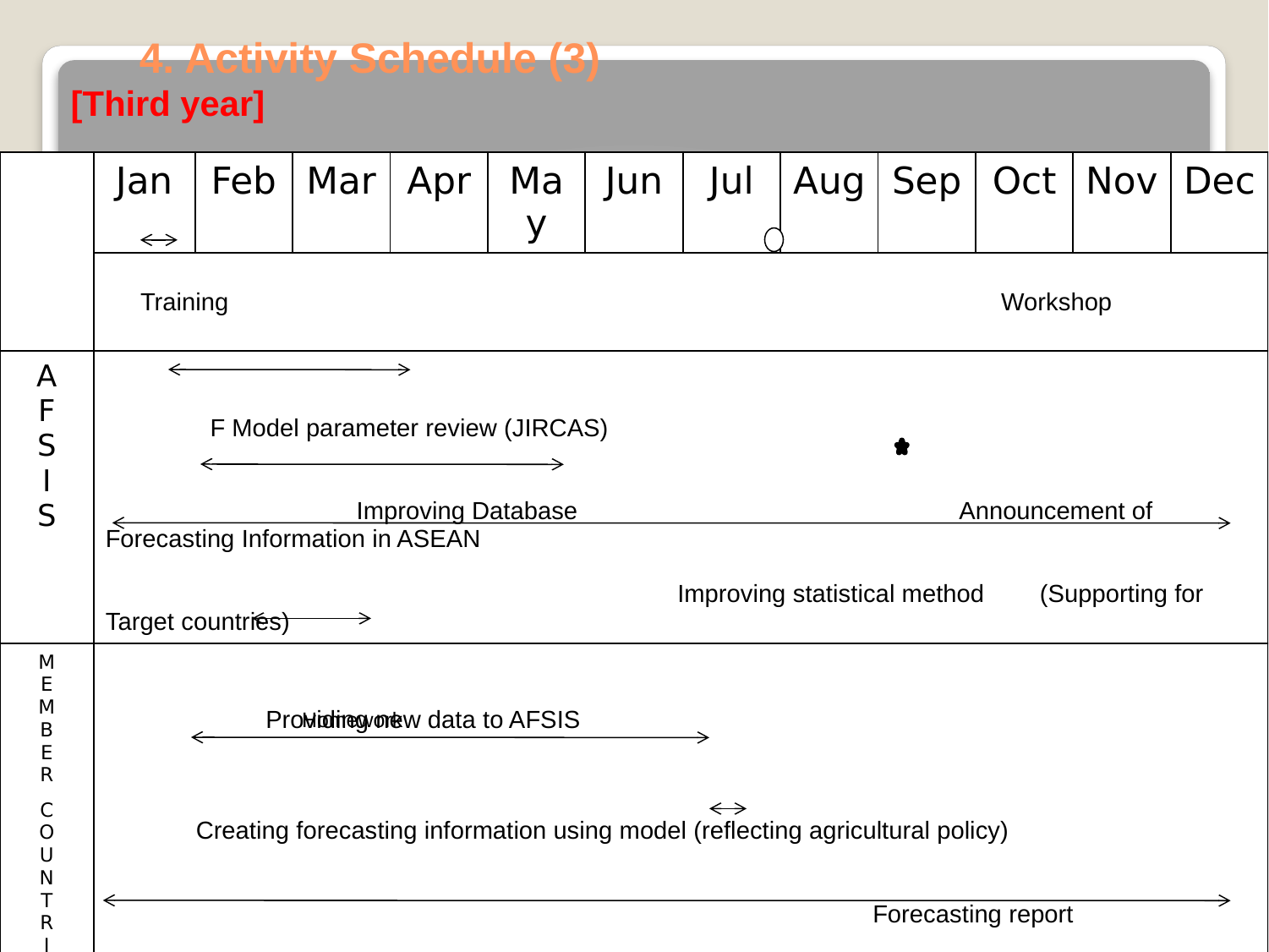

# 4. Activity Schedule (3)
      [Third year]
|  | Jan | Feb | Mar | Apr | May | Jun | Jul | Aug | Sep | Oct | Nov | Dec |
| --- | --- | --- | --- | --- | --- | --- | --- | --- | --- | --- | --- | --- |
|  | Training Workshop |  |  |  |  |  |  |  |  |  |  |  |
| A F S I S | F Model parameter review (JIRCAS) Improving Database Announcement of Forecasting Information in ASEAN Improving statistical method (Supporting for Target countries) |  |  |  |  |  |  |  |  |  |  |  |
| M E M B E R C O U N T R I E S | Providing new data to AFSIS Creating forecasting information using model (reflecting agricultural policy) Forecasting report Date collecting |  |  |  |  |  |  |  |  |  |  |  |

Homework
10